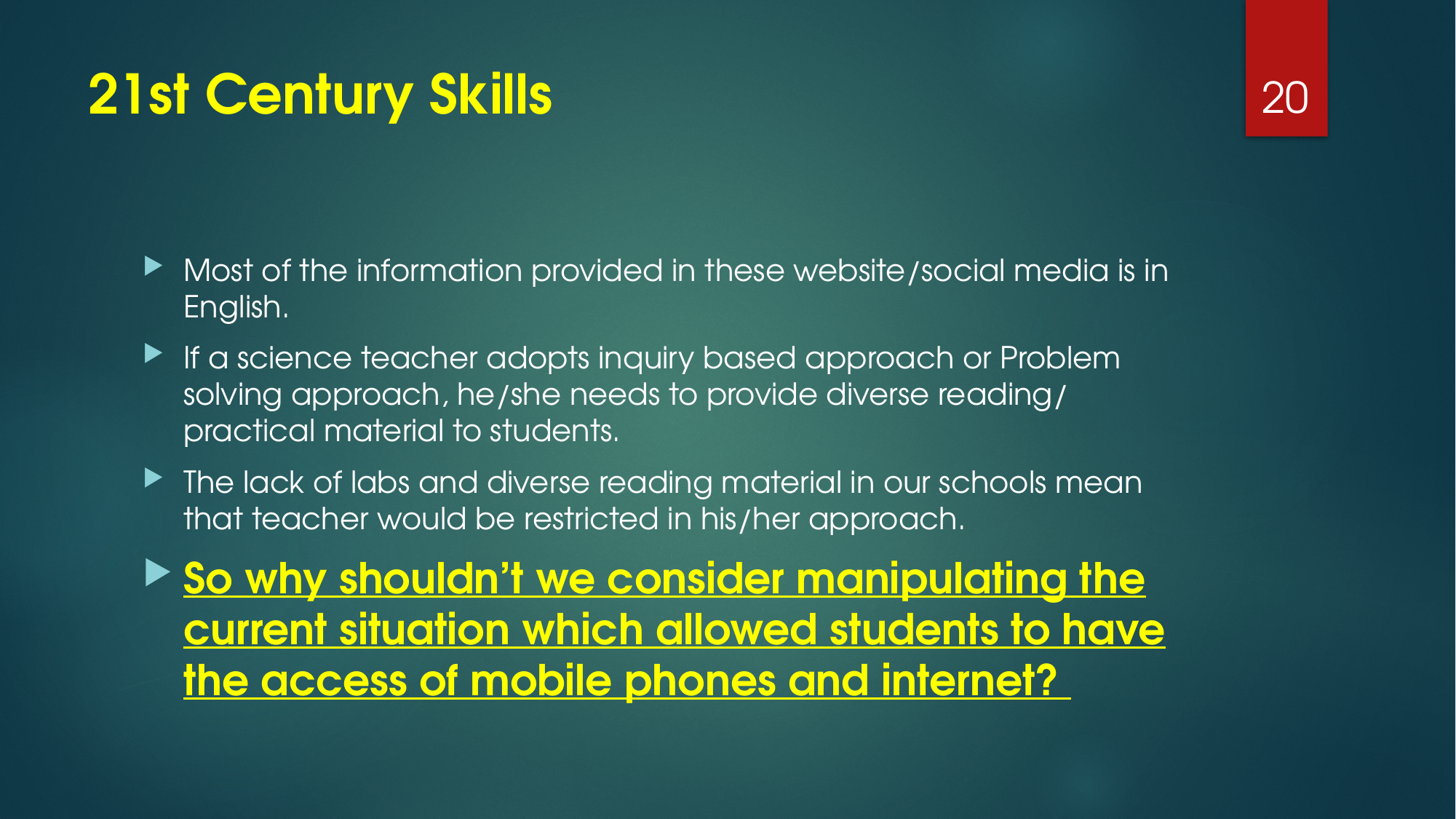

20
# 21st Century Skills
Most of the information provided in these website/social media is in English.
If a science teacher adopts inquiry based approach or Problem solving approach, he/she needs to provide diverse reading/ practical material to students.
The lack of labs and diverse reading material in our schools mean that teacher would be restricted in his/her approach.
So why shouldn’t we consider manipulating the current situation which allowed students to have the access of mobile phones and internet?